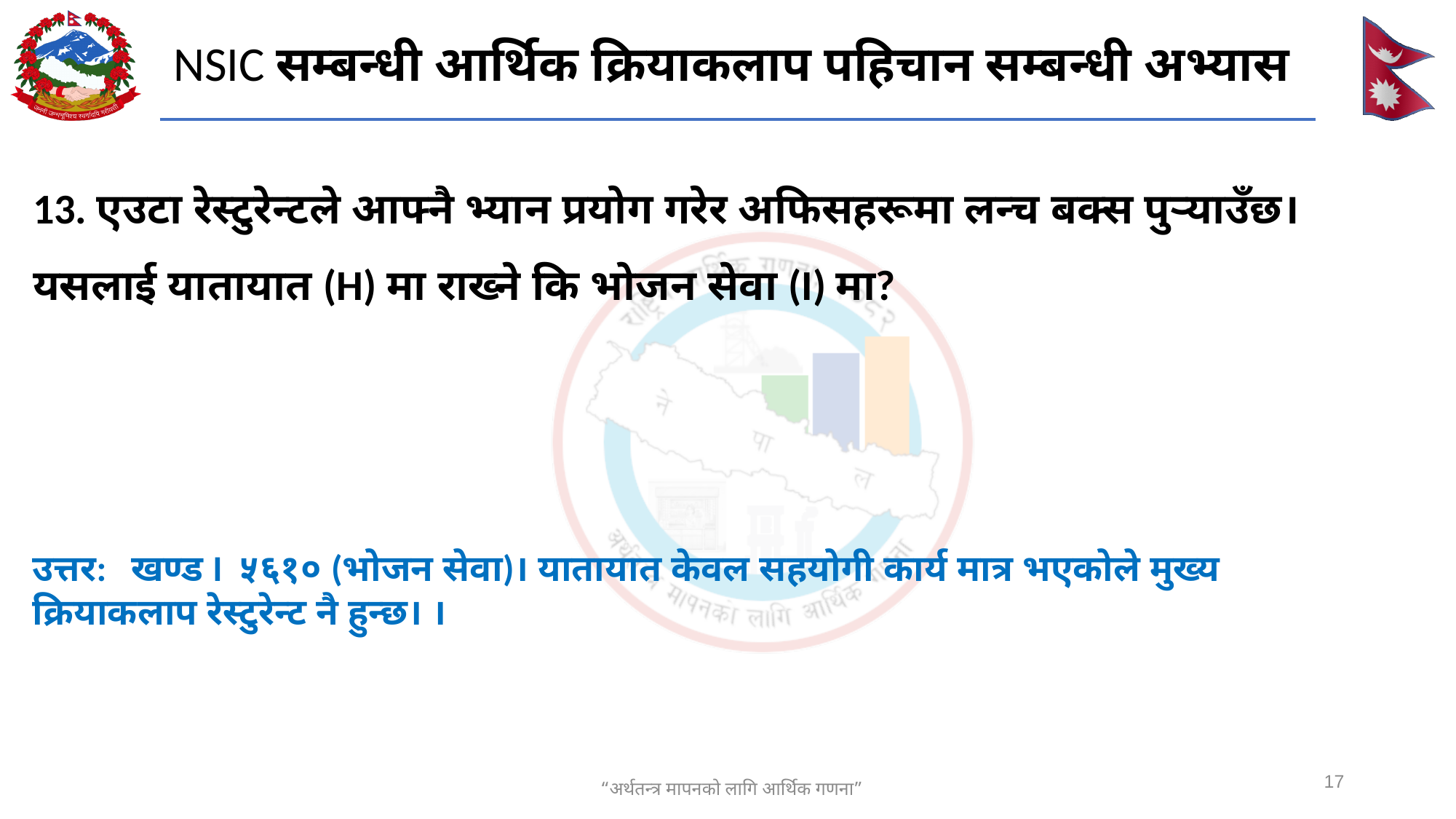

# NSIC सम्बन्धी आर्थिक क्रियाकलाप पहिचान सम्बन्धी अभ्यास
13. एउटा रेस्टुरेन्टले आफ्नै भ्यान प्रयोग गरेर अफिसहरूमा लन्च बक्स पुऱ्याउँछ। यसलाई यातायात (H) मा राख्ने कि भोजन सेवा (I) मा?

उत्तर:   खण्ड I  ५६१० (भोजन सेवा)। यातायात केवल सहयोगी कार्य मात्र भएकोले मुख्य क्रियाकलाप रेस्टुरेन्ट नै हुन्छ। ।

17
“अर्थतन्त्र मापनको लागि आर्थिक गणना”